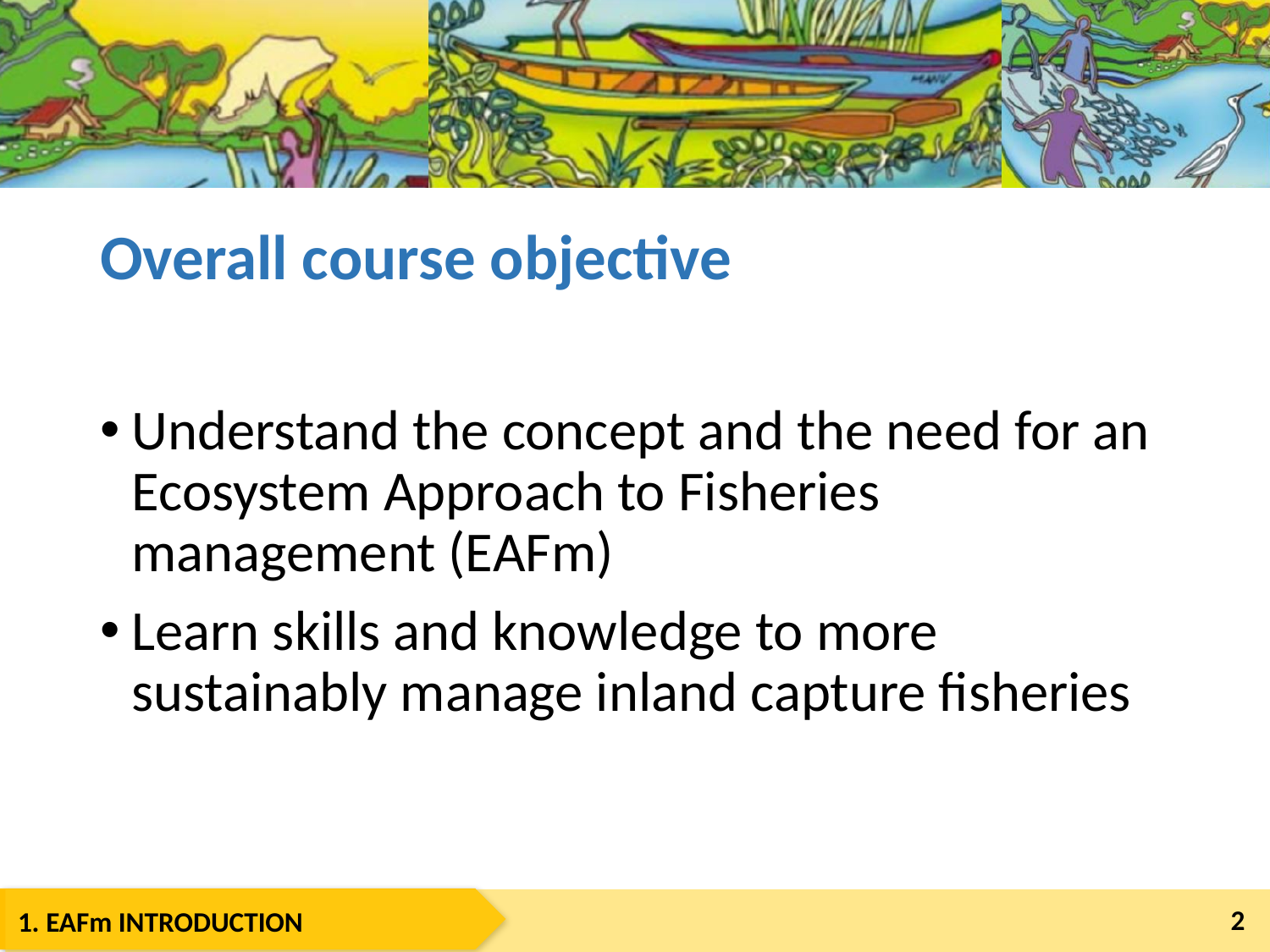

# Overall course objective

Understand the concept and the need for an Ecosystem Approach to Fisheries management (EAFm)
Learn skills and knowledge to more sustainably manage inland capture fisheries
2